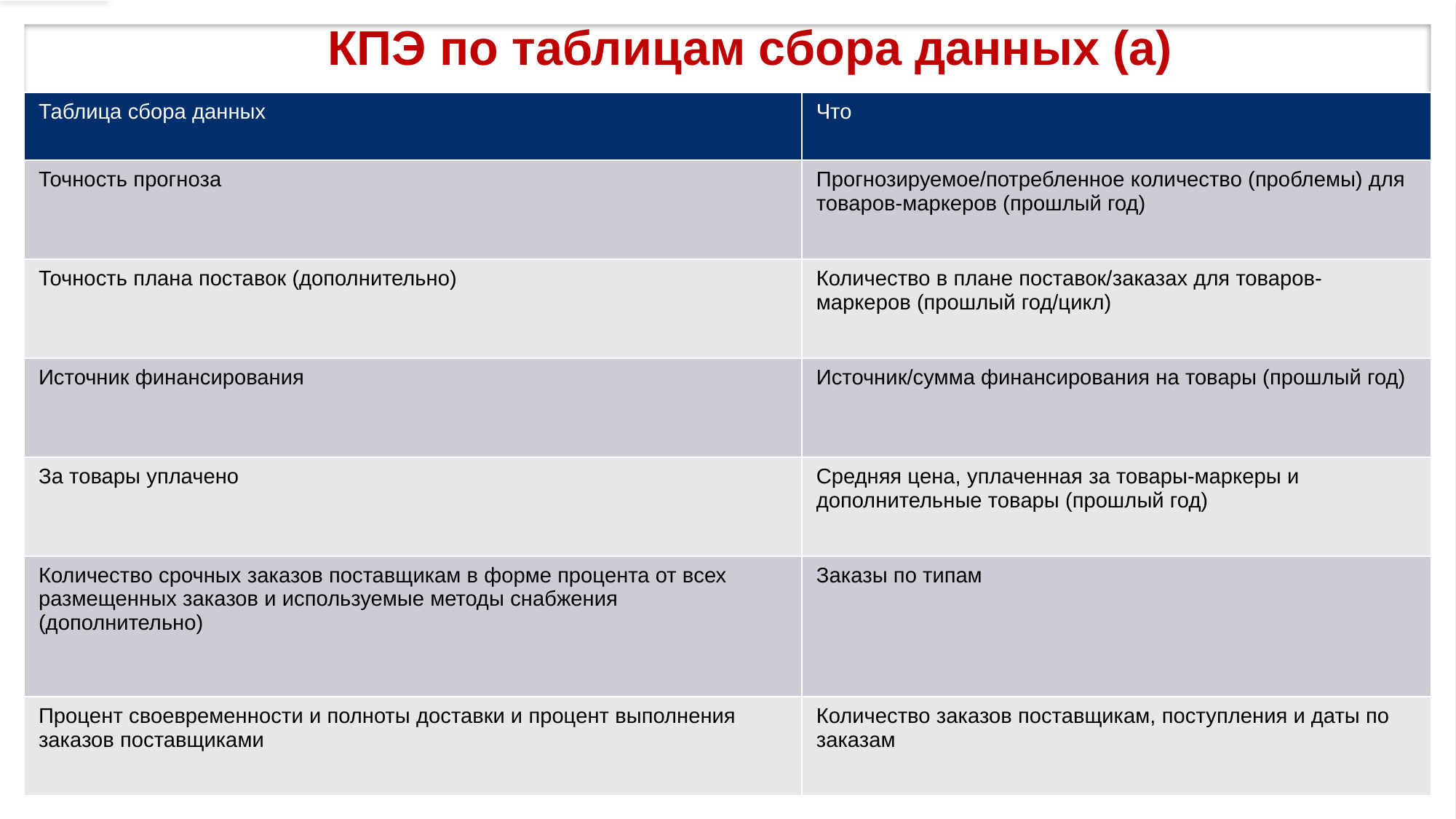

# КПЭ по таблицам сбора данных (a)
| Таблица сбора данных | Что |
| --- | --- |
| Точность прогноза | Прогнозируемое/потребленное количество (проблемы) для товаров-маркеров (прошлый год) |
| Точность плана поставок (дополнительно) | Количество в плане поставок/заказах для товаров-маркеров (прошлый год/цикл) |
| Источник финансирования | Источник/сумма финансирования на товары (прошлый год) |
| За товары уплачено | Средняя цена, уплаченная за товары-маркеры и дополнительные товары (прошлый год) |
| Количество срочных заказов поставщикам в форме процента от всех размещенных заказов и используемые методы снабжения (дополнительно) | Заказы по типам |
| Процент своевременности и полноты доставки и процент выполнения заказов поставщиками | Количество заказов поставщикам, поступления и даты по заказам |
11